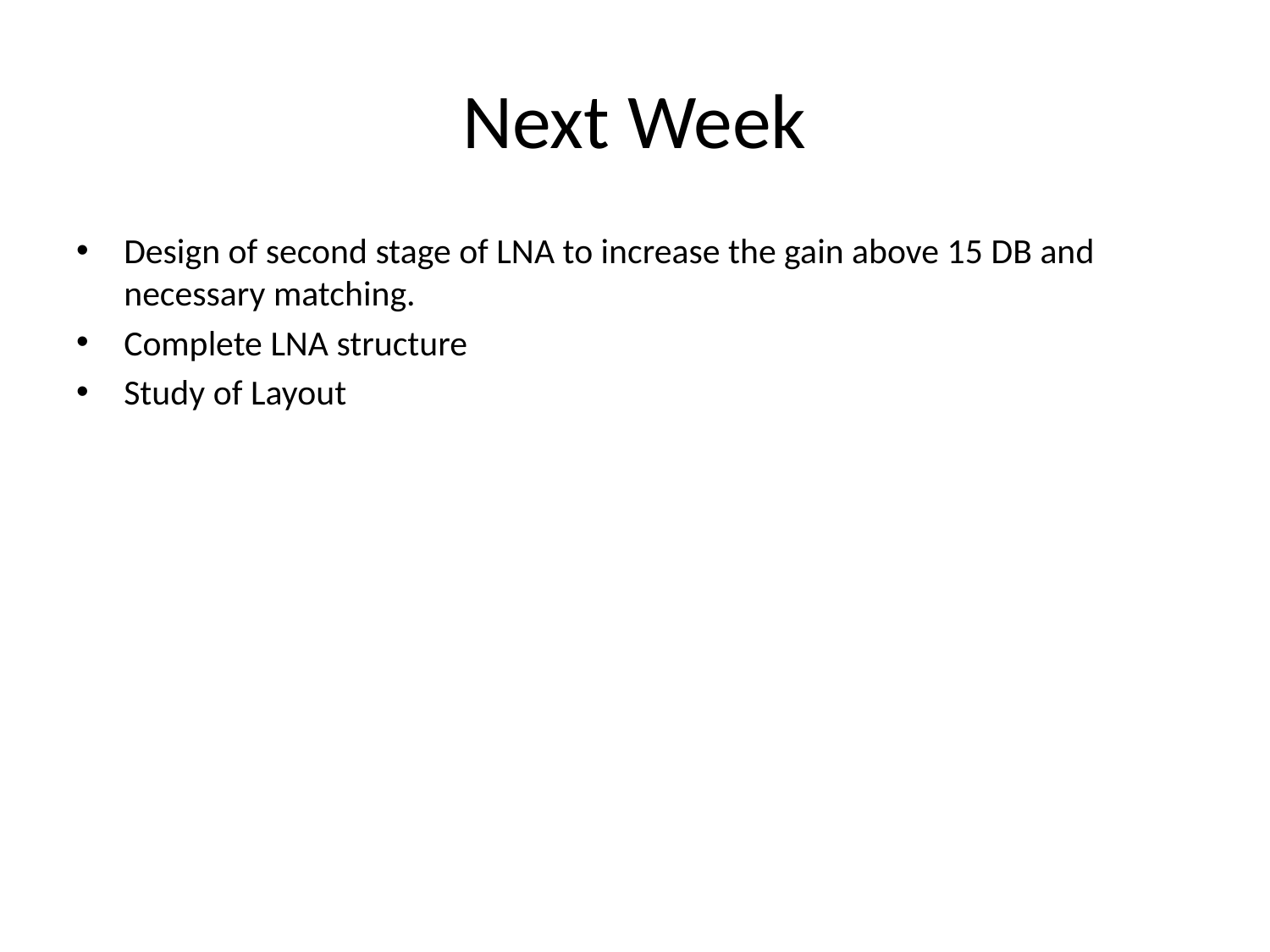

# Next Week
Design of second stage of LNA to increase the gain above 15 DB and necessary matching.
Complete LNA structure
Study of Layout